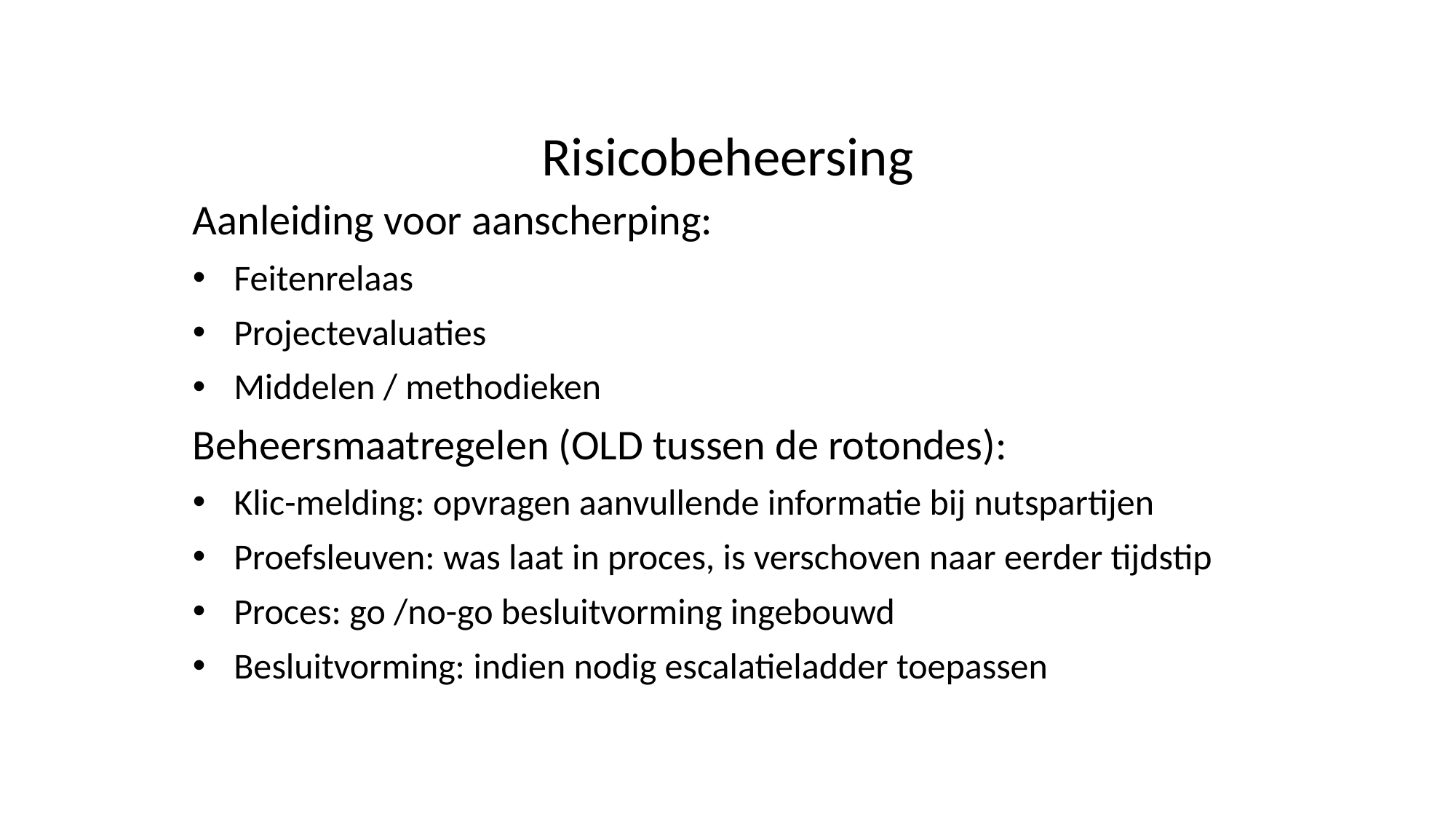

# Risicobeheersing
Aanleiding voor aanscherping:
Feitenrelaas
Projectevaluaties
Middelen / methodieken
Beheersmaatregelen (OLD tussen de rotondes):
Klic-melding: opvragen aanvullende informatie bij nutspartijen
Proefsleuven: was laat in proces, is verschoven naar eerder tijdstip
Proces: go /no-go besluitvorming ingebouwd
Besluitvorming: indien nodig escalatieladder toepassen